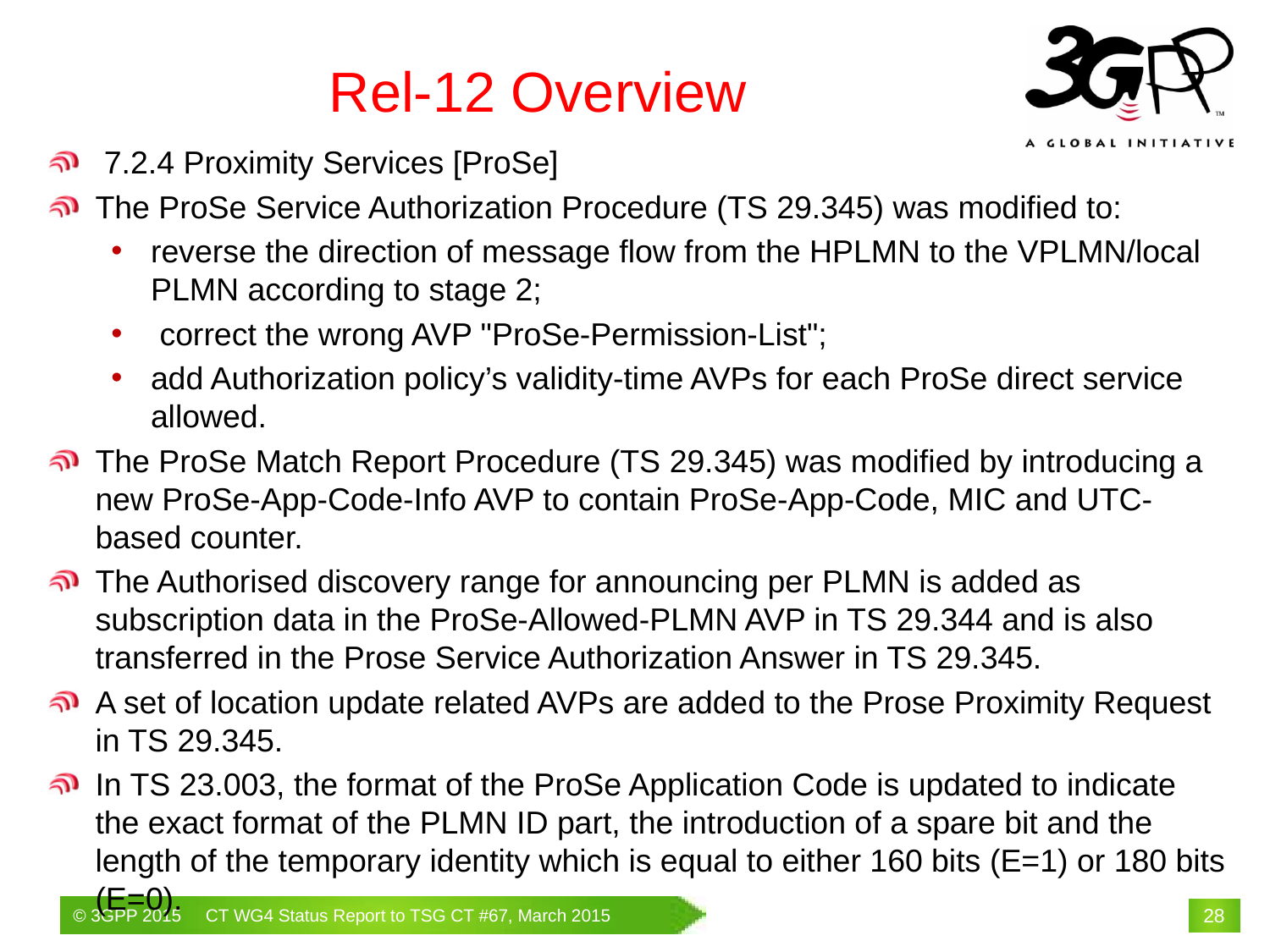

# Rel-12 Overview
 7.2.4 Proximity Services [ProSe]
The ProSe Service Authorization Procedure (TS 29.345) was modified to:
reverse the direction of message flow from the HPLMN to the VPLMN/local PLMN according to stage 2;
 correct the wrong AVP "ProSe-Permission-List";
add Authorization policy’s validity-time AVPs for each ProSe direct service allowed.
The ProSe Match Report Procedure (TS 29.345) was modified by introducing a new ProSe-App-Code-Info AVP to contain ProSe-App-Code, MIC and UTC-based counter.
The Authorised discovery range for announcing per PLMN is added as subscription data in the ProSe-Allowed-PLMN AVP in TS 29.344 and is also transferred in the Prose Service Authorization Answer in TS 29.345.
A set of location update related AVPs are added to the Prose Proximity Request in TS 29.345.
In TS 23.003, the format of the ProSe Application Code is updated to indicate the exact format of the PLMN ID part, the introduction of a spare bit and the length of the temporary identity which is equal to either 160 bits (E=1) or 180 bits (E=0).